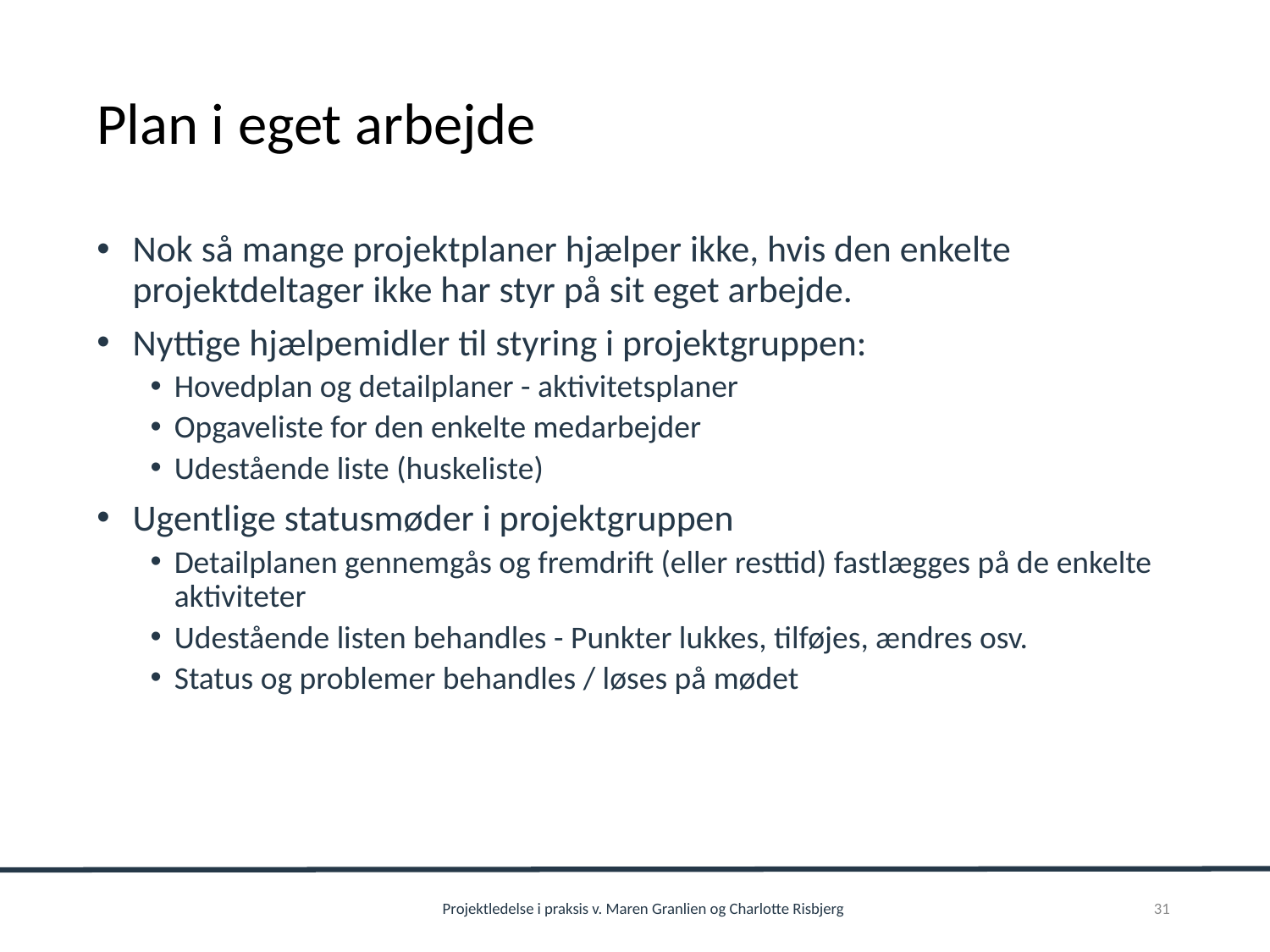

# Plan i eget arbejde
Nok så mange projektplaner hjælper ikke, hvis den enkelte projektdeltager ikke har styr på sit eget arbejde.
Nyttige hjælpemidler til styring i projektgruppen:
Hovedplan og detailplaner - aktivitetsplaner
Opgaveliste for den enkelte medarbejder
Udestående liste (huskeliste)
Ugentlige statusmøder i projektgruppen
Detailplanen gennemgås og fremdrift (eller resttid) fastlægges på de enkelte aktiviteter
Udestående listen behandles - Punkter lukkes, tilføjes, ændres osv.
Status og problemer behandles / løses på mødet
Projektledelse i praksis v. Maren Granlien og Charlotte Risbjerg
31